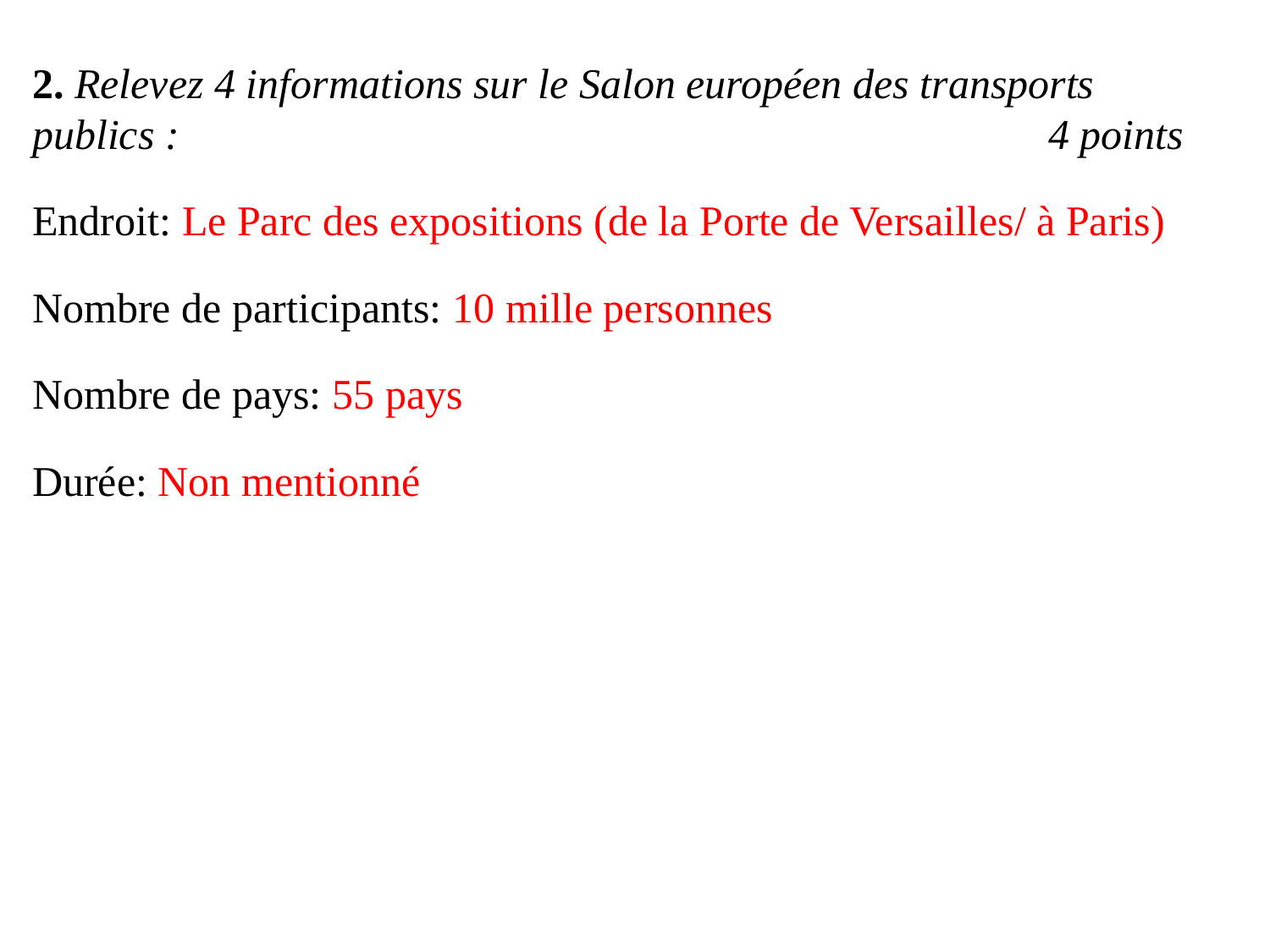

2. Relevez 4 informations sur le Salon européen des transports publics :							4 points
Endroit: Le Parc des expositions (de la Porte de Versailles/ à Paris)
Nombre de participants: 10 mille personnes
Nombre de pays: 55 pays
Durée: Non mentionné